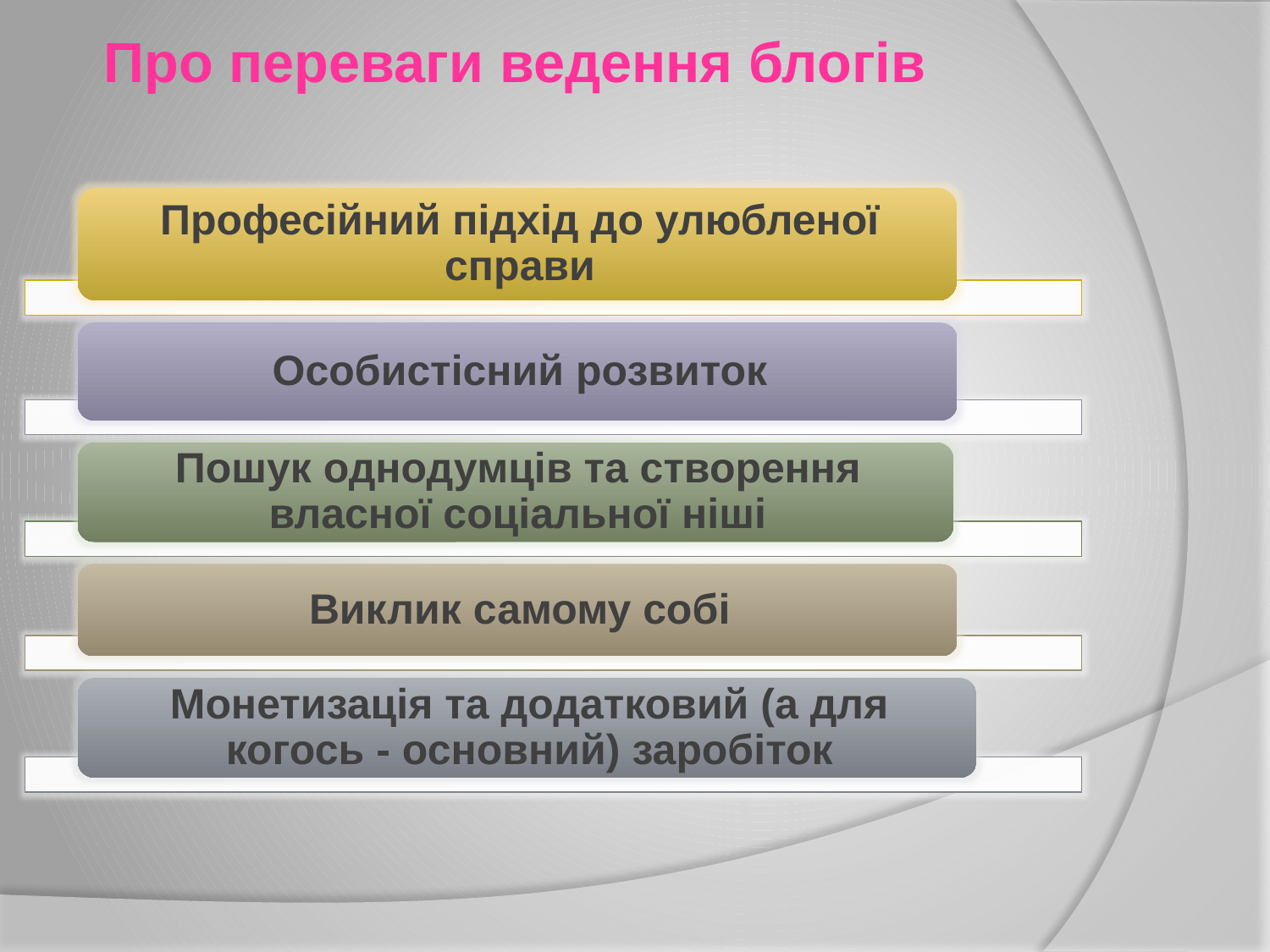

Про переваги ведення блогів
Професійний підхід до улюбленої справи
Особистісний розвиток
Пошук однодумців та створення власної соціальної ніші
Виклик самому собі
Монетизація та додатковий (а для когось - основний) заробіток